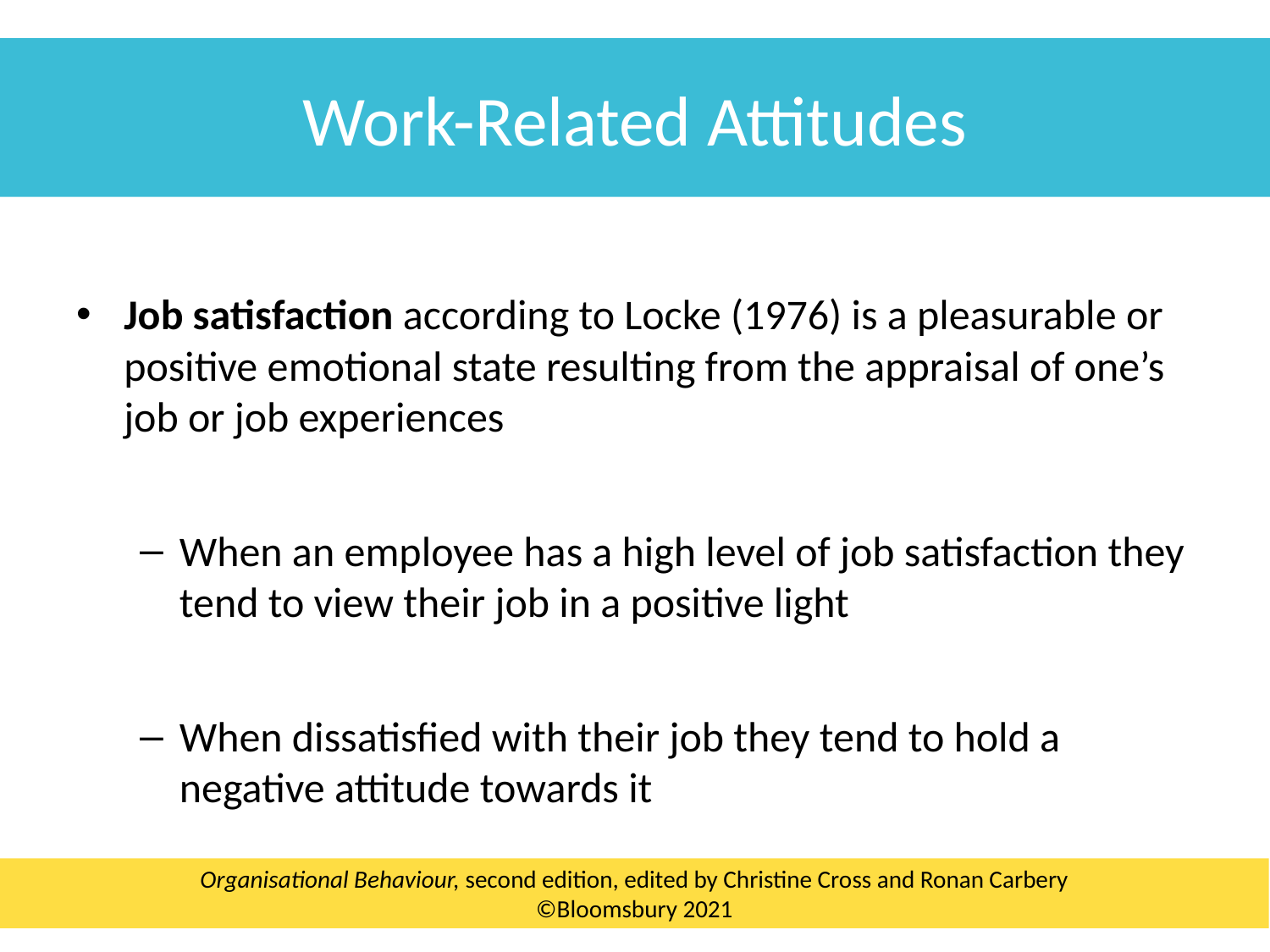

Work-Related Attitudes

Job satisfaction according to Locke (1976) is a pleasurable or positive emotional state resulting from the appraisal of one’s job or job experiences

When an employee has a high level of job satisfaction they tend to view their job in a positive light

When dissatisfied with their job they tend to hold a negative attitude towards it